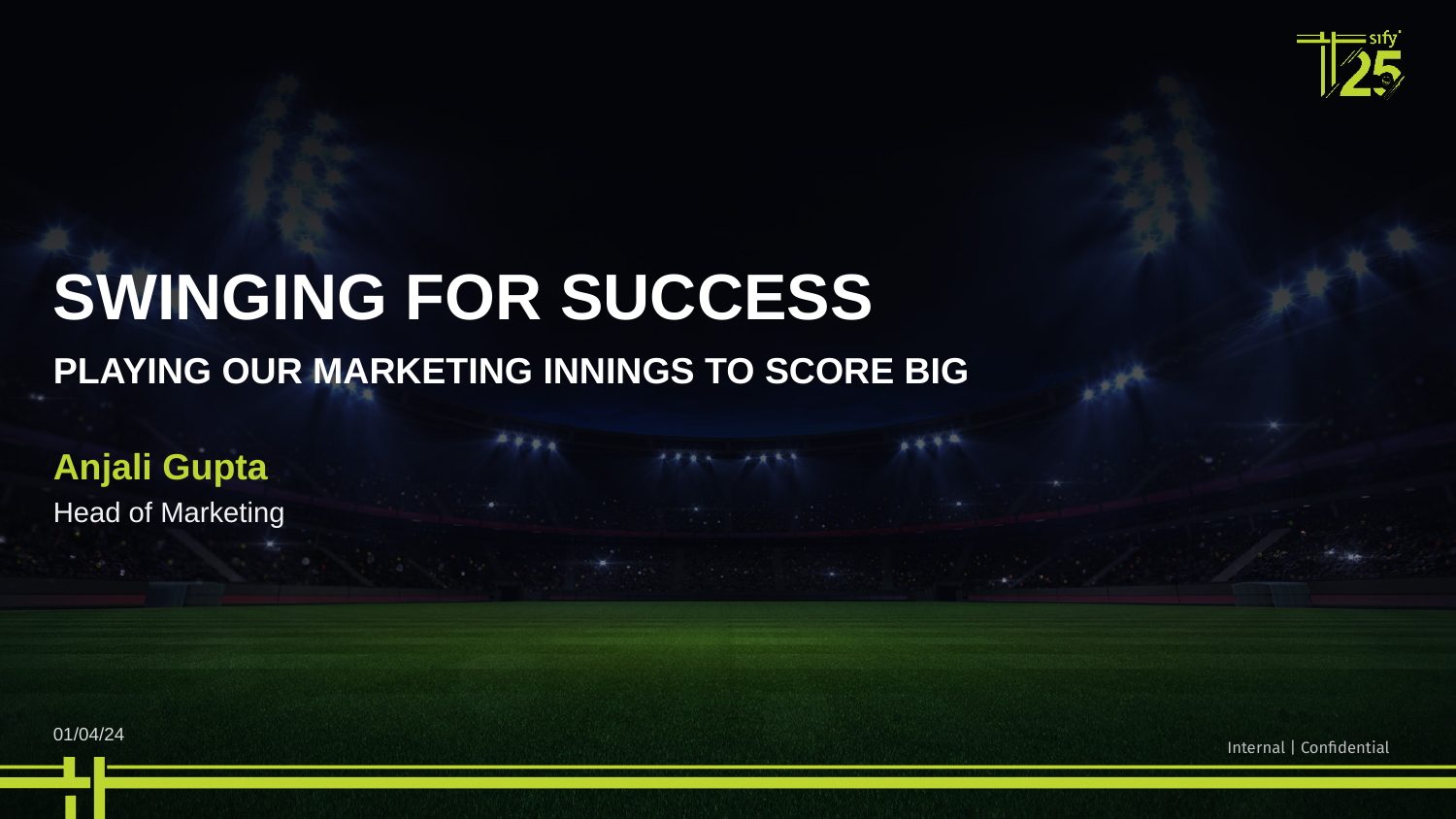

Swinging for Success
Playing our Marketing Innings to Score Big
Anjali Gupta
Head of Marketing
01/04/24